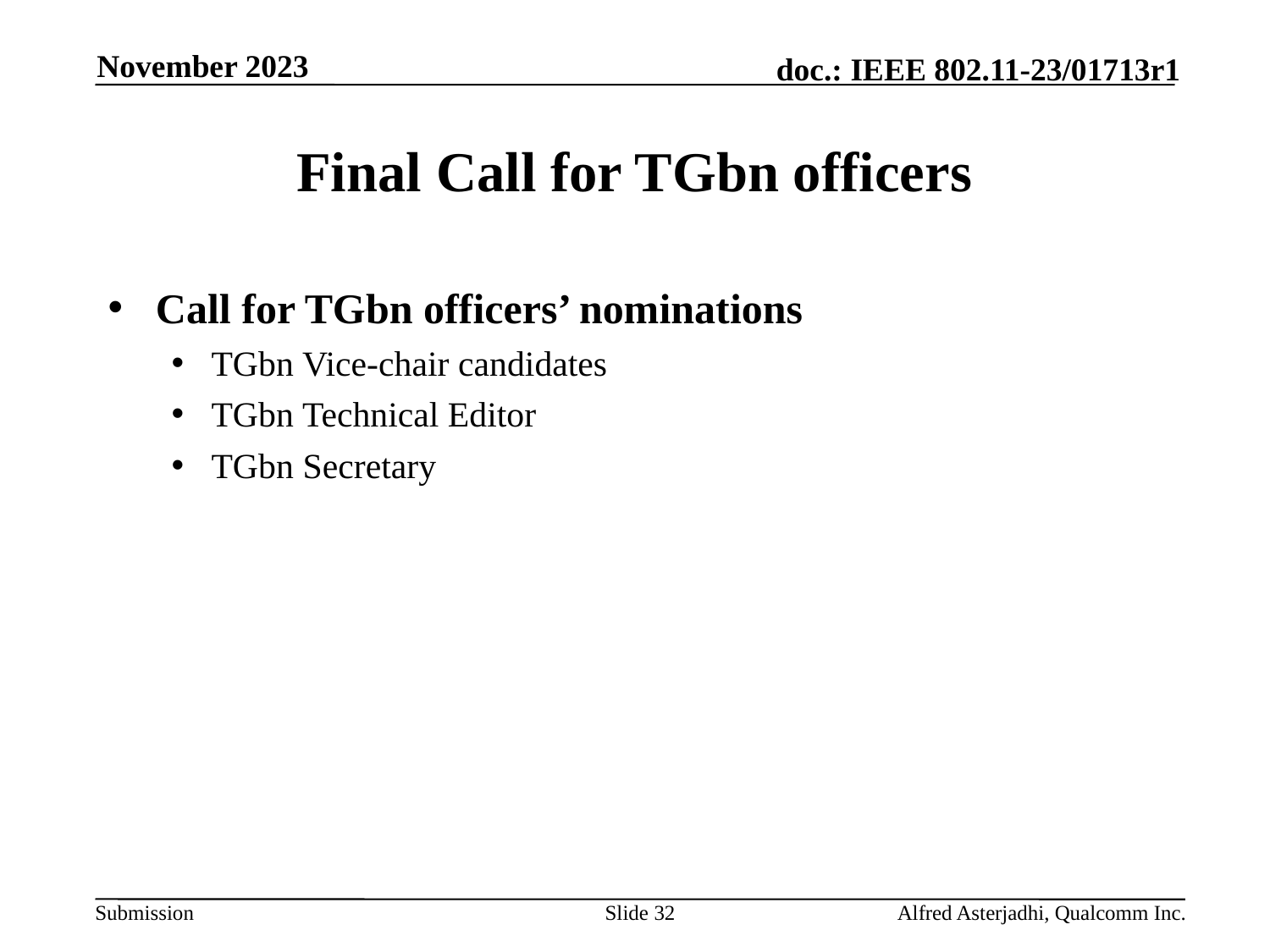

November 2023
# Final Call for TGbn officers
Call for TGbn officers’ nominations
TGbn Vice-chair candidates
TGbn Technical Editor
TGbn Secretary

Slide 32
Alfred Asterjadhi, Qualcomm Inc.